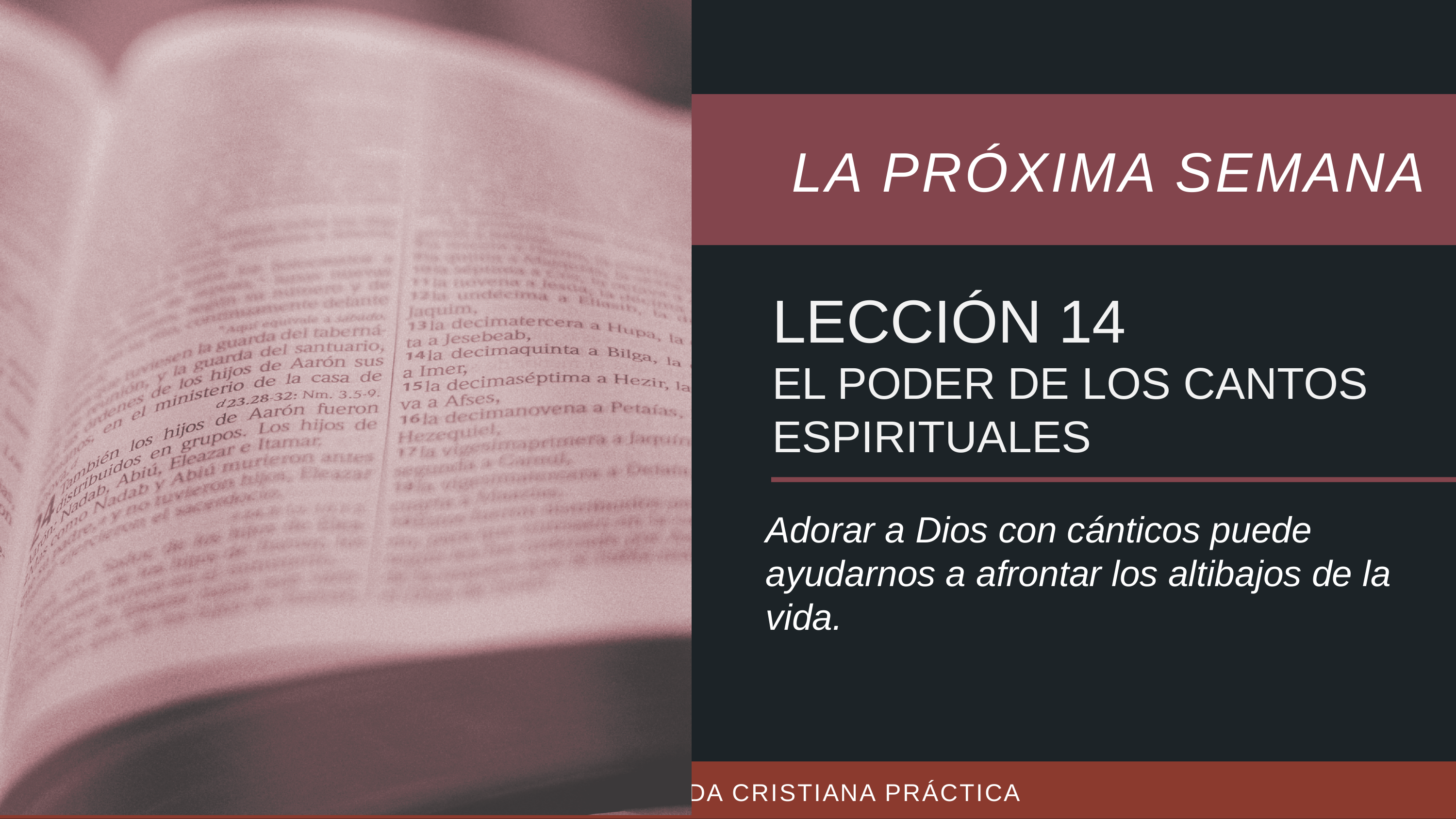

LECCIÓN 14
EL PODER DE LOS CANTOS ESPIRITUALES
Adorar a Dios con cánticos puede ayudarnos a afrontar los altibajos de la vida.